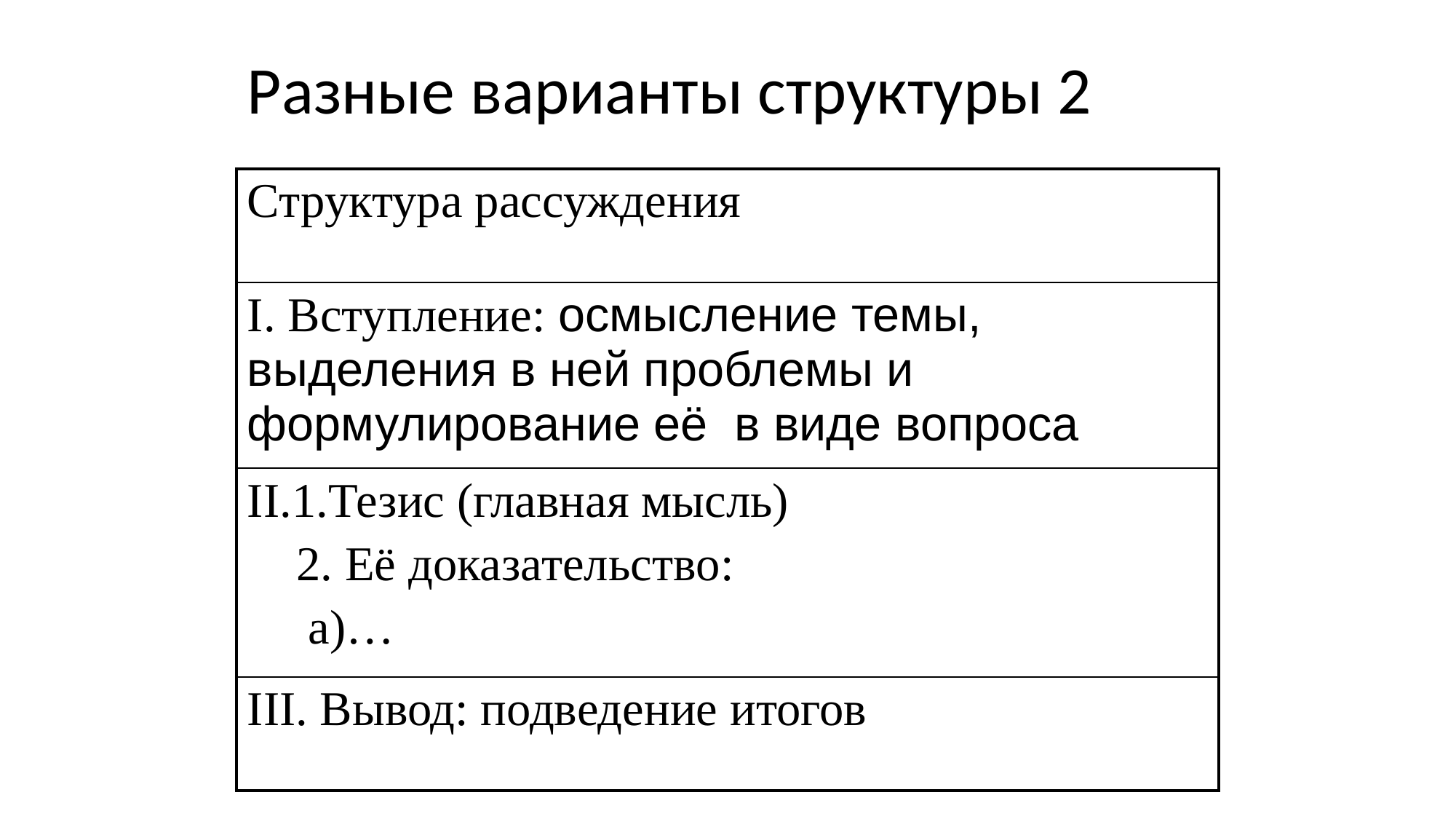

# Разные варианты структуры 2
| Структура рассуждения |
| --- |
| I. Вступление: осмысление темы, выделения в ней проблемы и формулирование её в виде вопроса |
| II.1.Тезис (главная мысль) 2. Её доказательство: а)… |
| III. Вывод: подведение итогов |